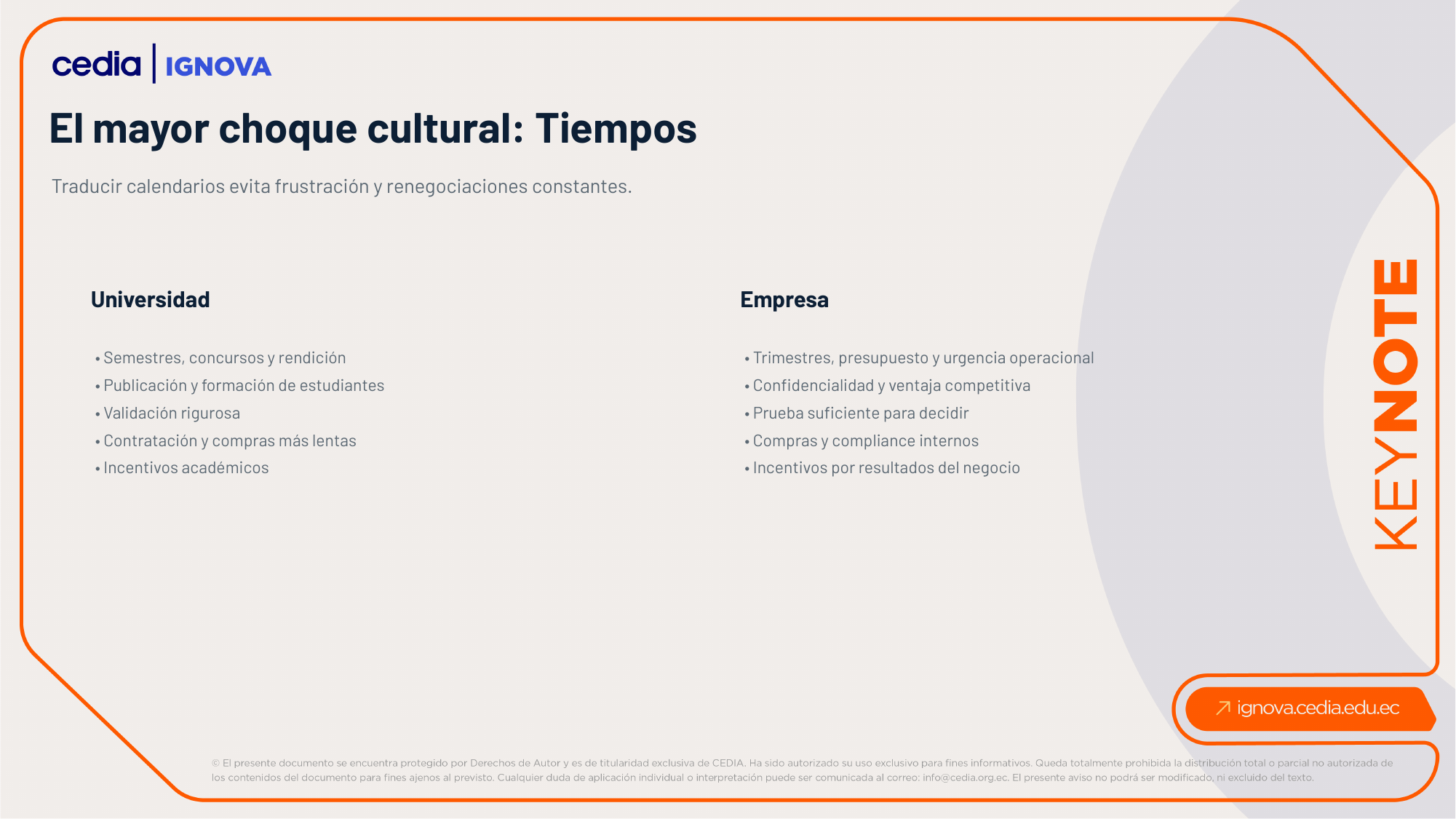

El mayor choque cultural: Tiempos
Traducir calendarios evita frustración y renegociaciones constantes.
Universidad
Empresa

• Semestres, concursos y rendición
• Publicación y formación de estudiantes
• Validación rigurosa
• Contratación y compras más lentas
• Incentivos académicos
• Trimestres, presupuesto y urgencia operacional
• Confidencialidad y ventaja competitiva
• Prueba suficiente para decidir
• Compras y compliance internos
• Incentivos por resultados del negocio